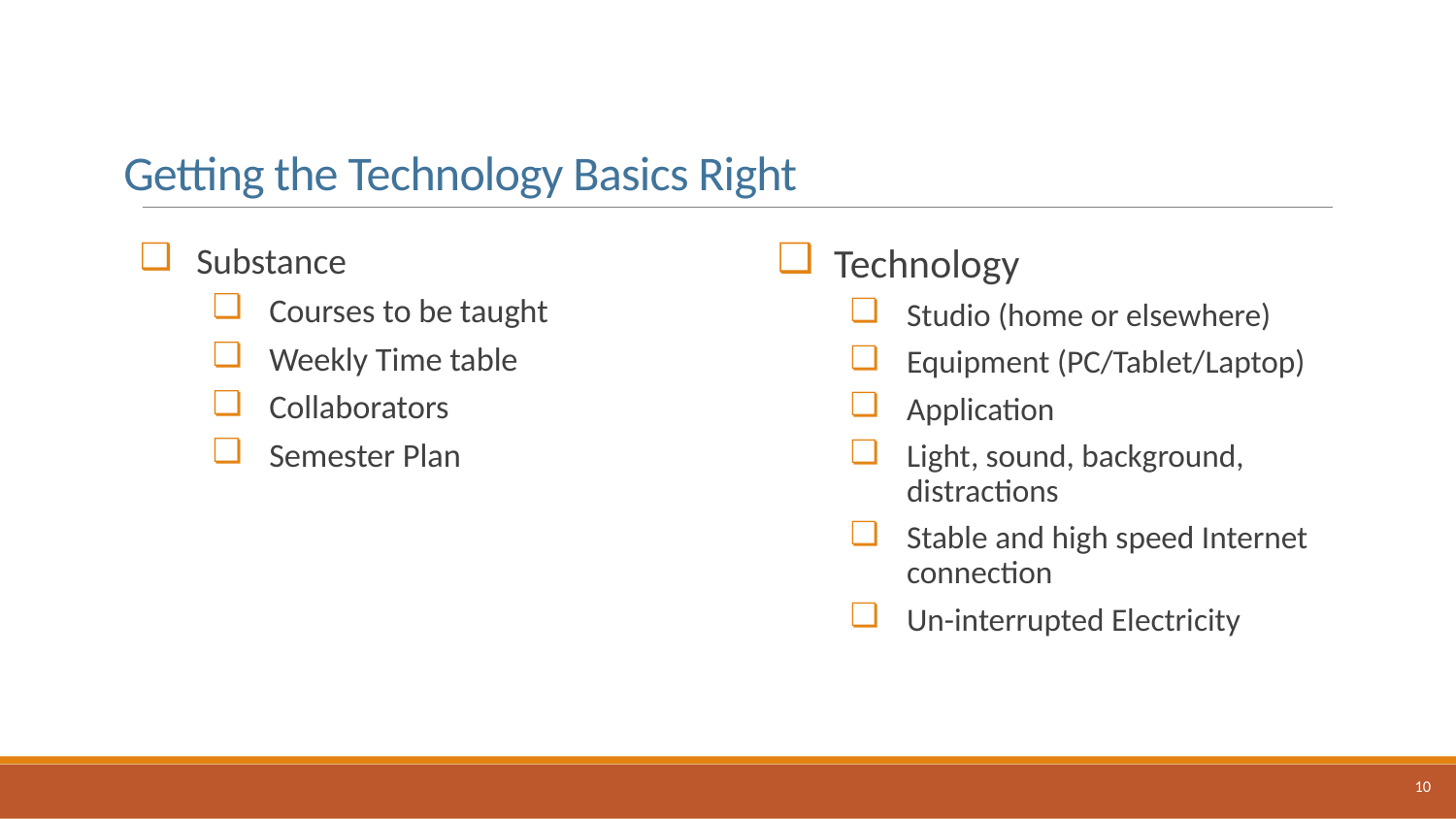

# Getting the Technology Basics Right
Substance
Courses to be taught
Weekly Time table
Collaborators
Semester Plan
Technology
Studio (home or elsewhere)
Equipment (PC/Tablet/Laptop)
Application
Light, sound, background, distractions
Stable and high speed Internet connection
Un-interrupted Electricity
10